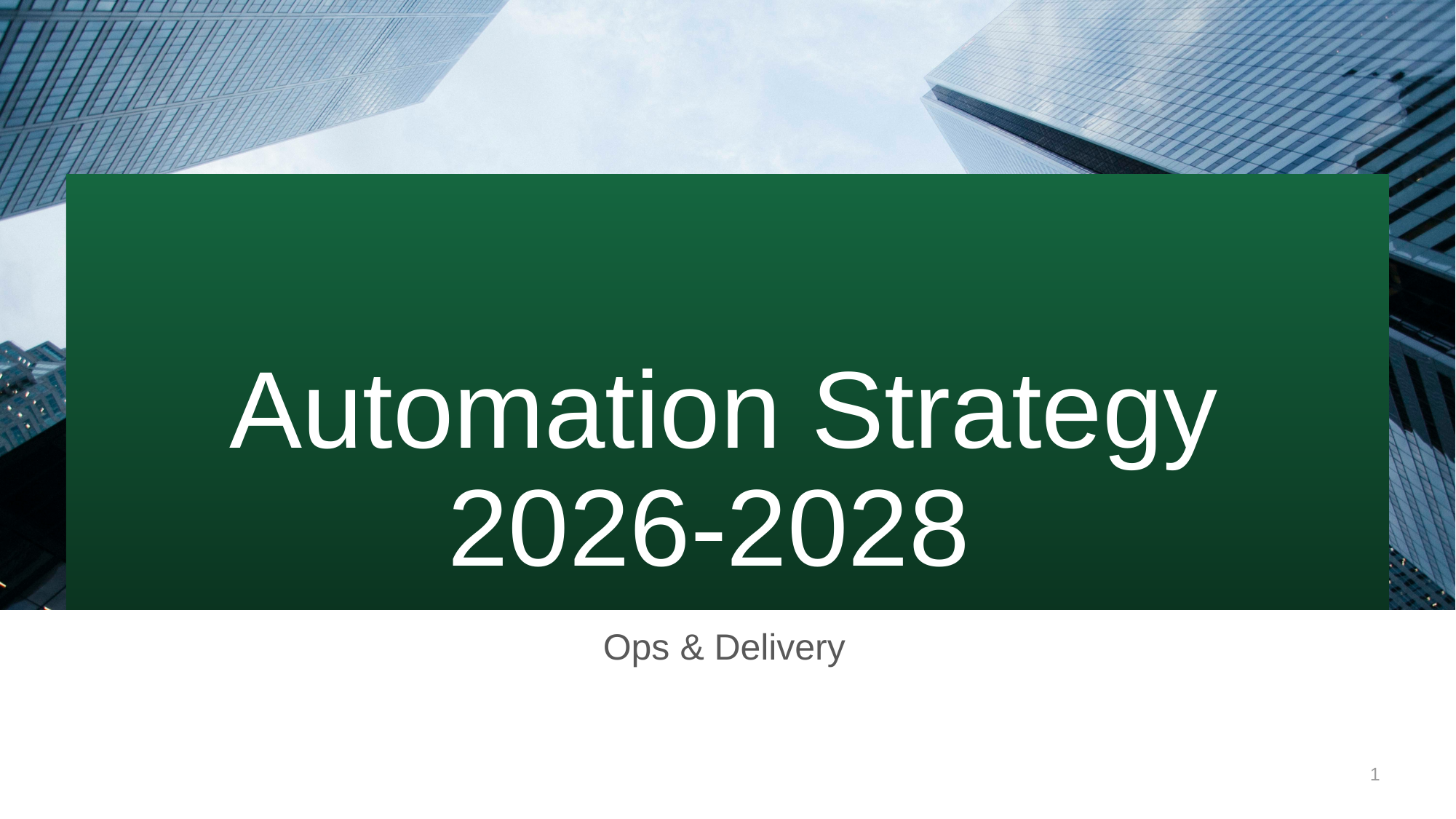

# Automation Strategy 2026-2028
Ops & Delivery
1